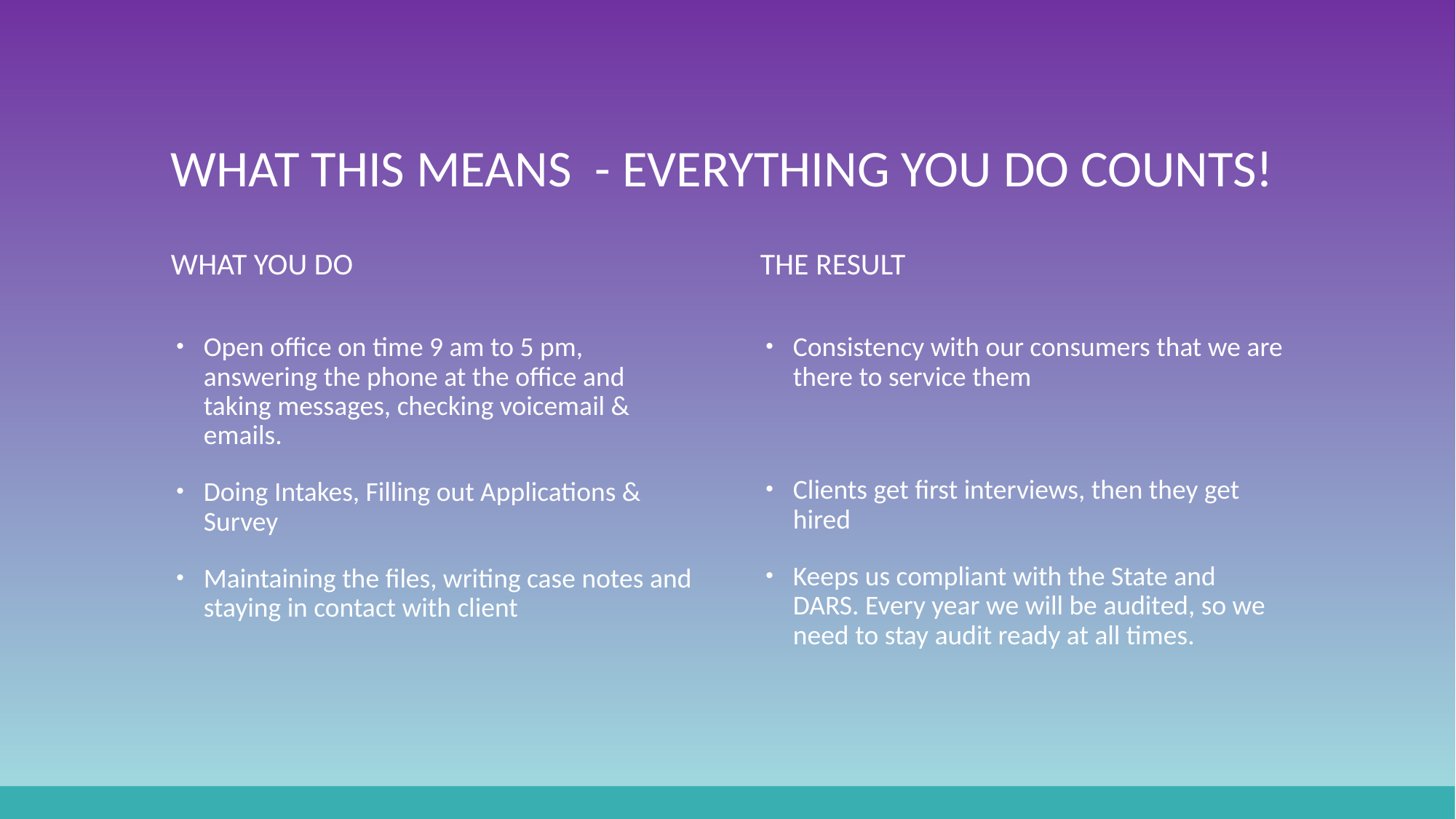

# WHAT THIS MEANS  - EVERYTHING YOU DO COUNTS!
What you do
The result
Open office on time 9 am to 5 pm, answering the phone at the office and taking messages, checking voicemail & emails.
Doing Intakes, Filling out Applications & Survey
Maintaining the files, writing case notes and staying in contact with client
Consistency with our consumers that we are there to service them

Clients get first interviews, then they get hired
Keeps us compliant with the State and DARS. Every year we will be audited, so we need to stay audit ready at all times.